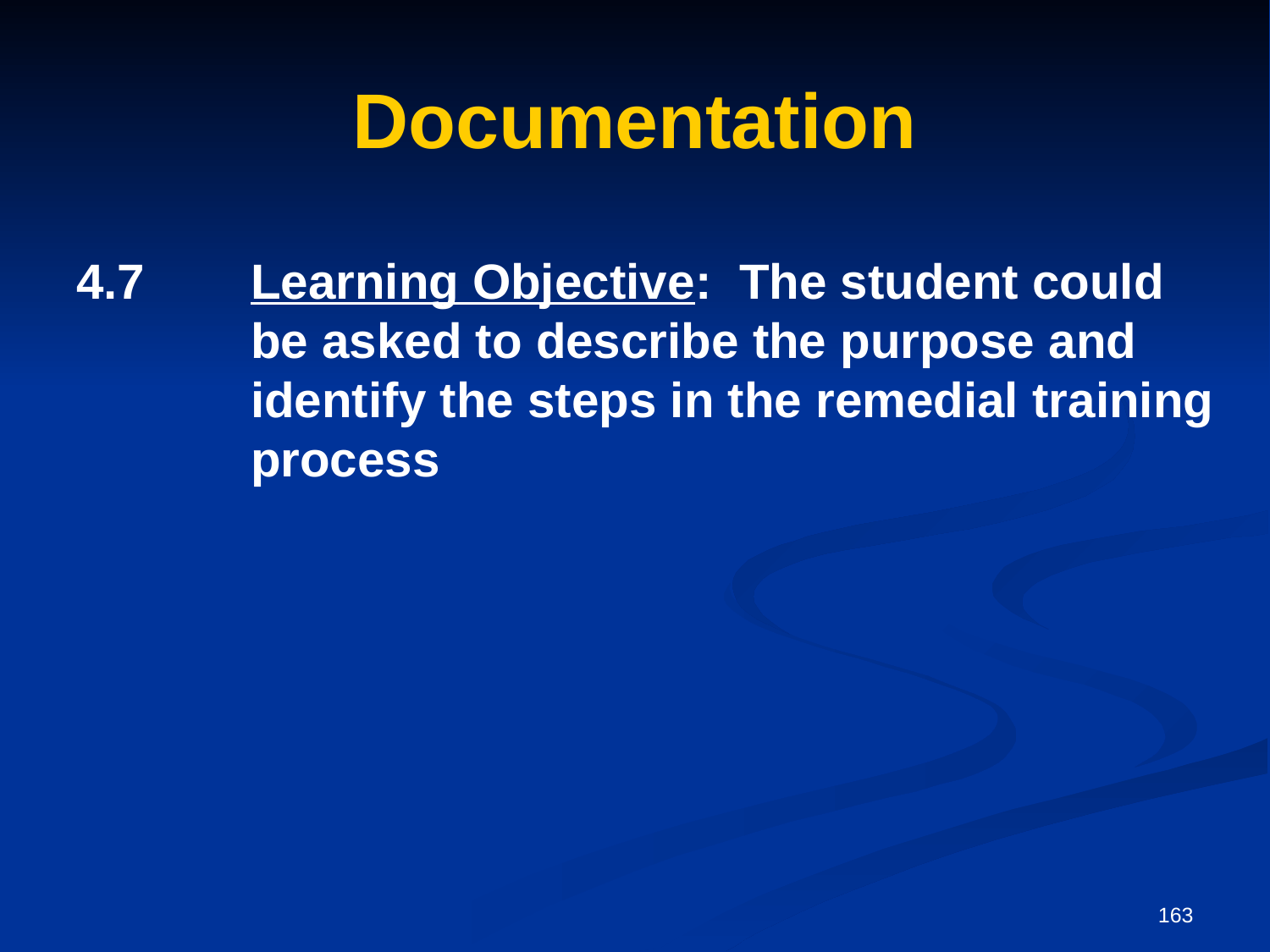

# Documentation
4.7	Learning Objective:  The student could 	be asked to describe the purpose and 	identify the steps in the remedial training 	process
163